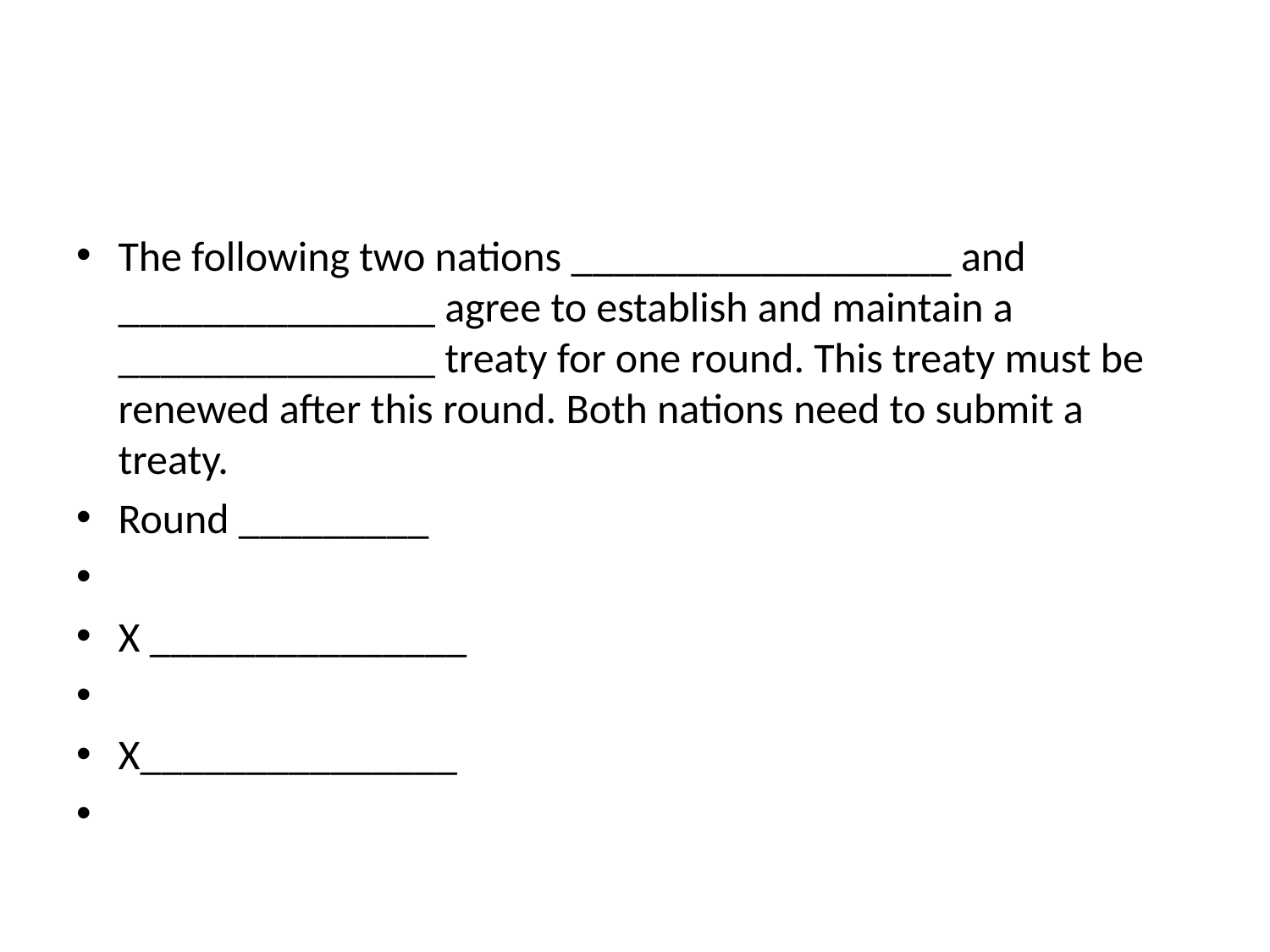

The following two nations __________________ and _______________ agree to establish and maintain a _______________ treaty for one round. This treaty must be renewed after this round. Both nations need to submit a treaty.
Round _________

X _______________

X_______________